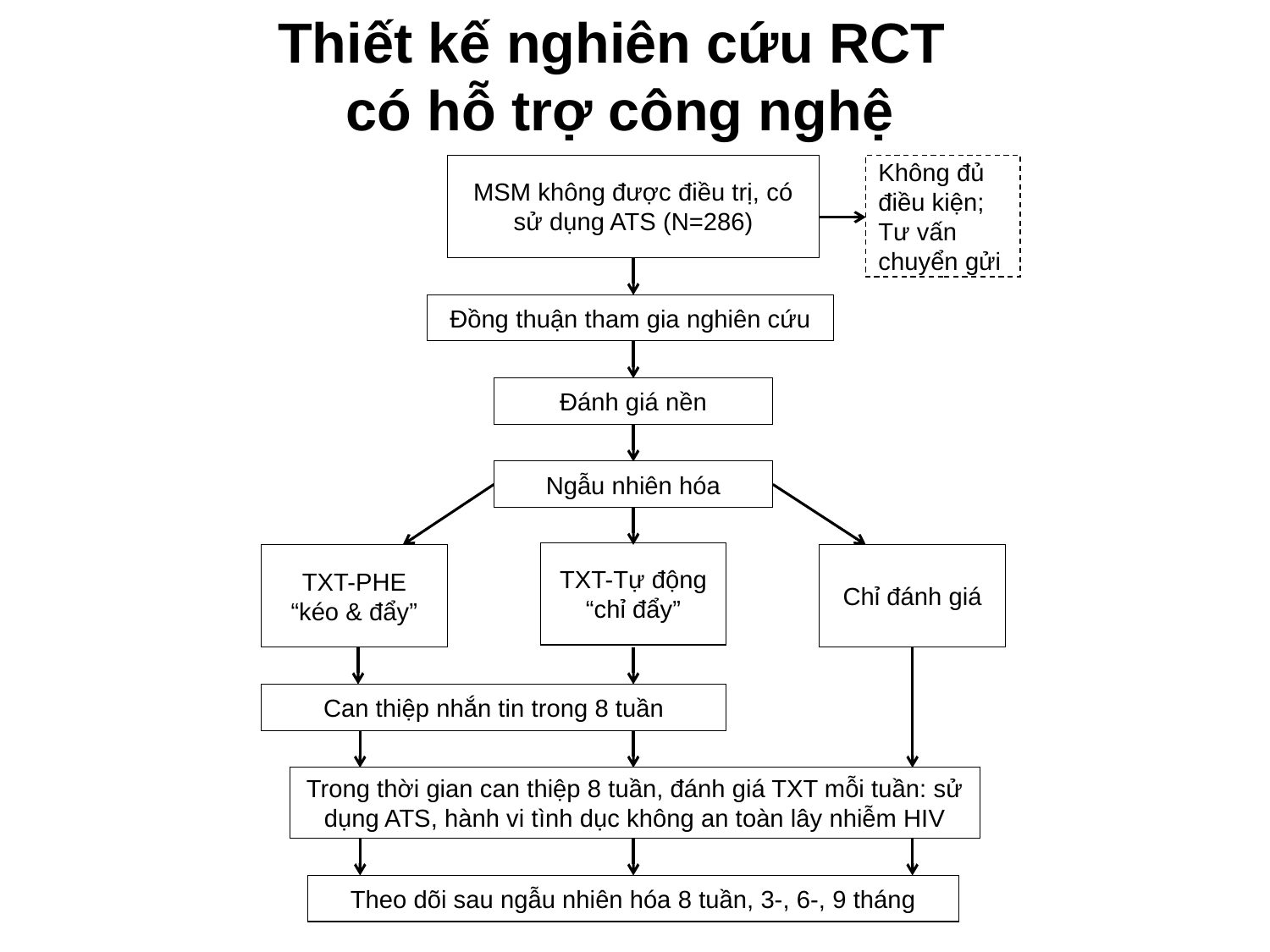

# Thiết kế nghiên cứu RCT có hỗ trợ công nghệ
MSM không được điều trị, có sử dụng ATS (N=286)
Không đủ điều kiện;
Tư vấn chuyển gửi
Đồng thuận tham gia nghiên cứu
Đánh giá nền
Ngẫu nhiên hóa
TXT-Tự động
“chỉ đẩy”
TXT-PHE
“kéo & đẩy”

Chỉ đánh giá

Can thiệp nhắn tin trong 8 tuần
Trong thời gian can thiệp 8 tuần, đánh giá TXT mỗi tuần: sử dụng ATS, hành vi tình dục không an toàn lây nhiễm HIV
Theo dõi sau ngẫu nhiên hóa 8 tuần, 3-, 6-, 9 tháng